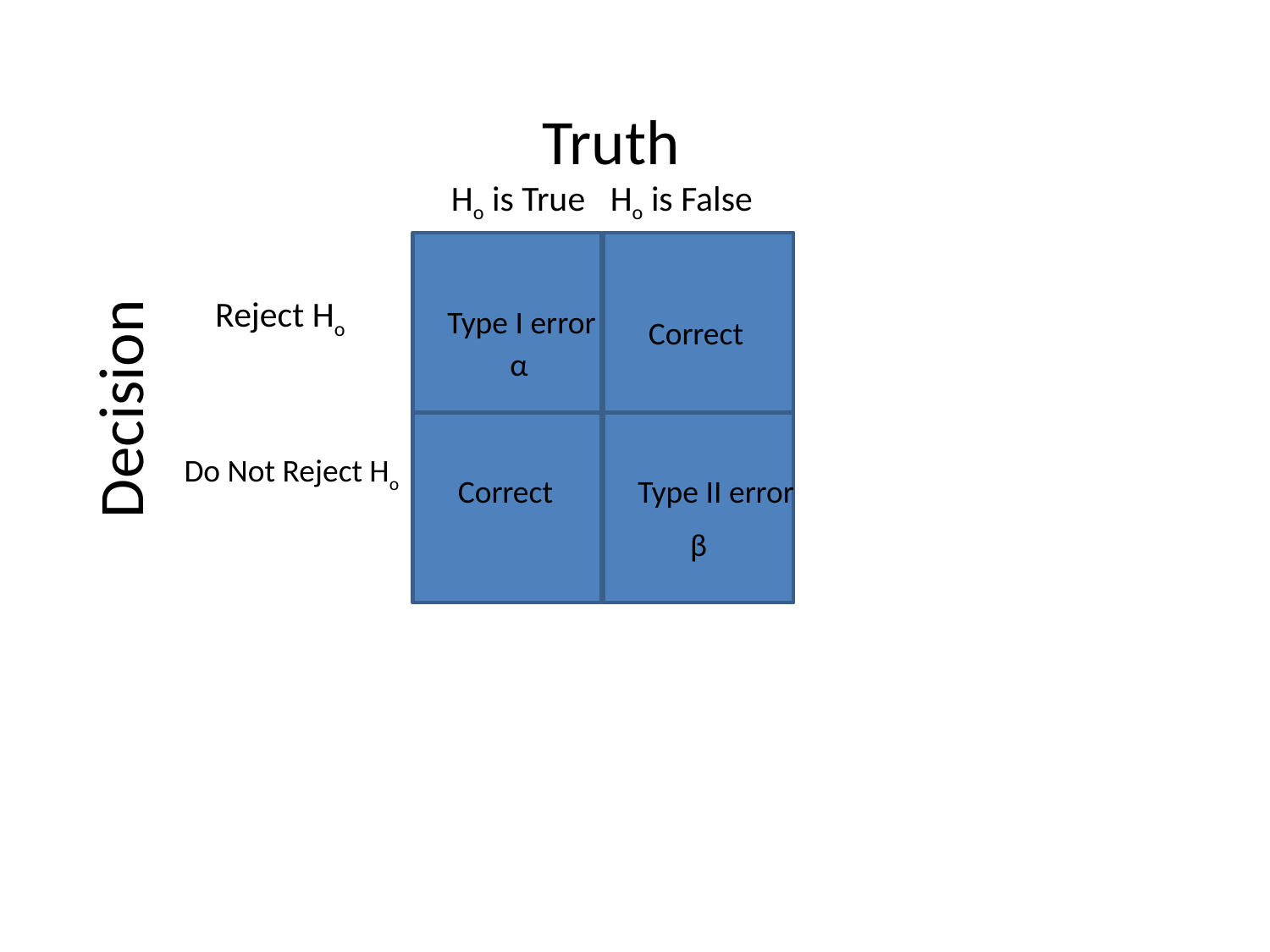

Truth
Ho is True
Ho is False

Reject Ho
Type I error
Correct
α
Decision

Do Not Reject Ho
Correct
Type II error
β